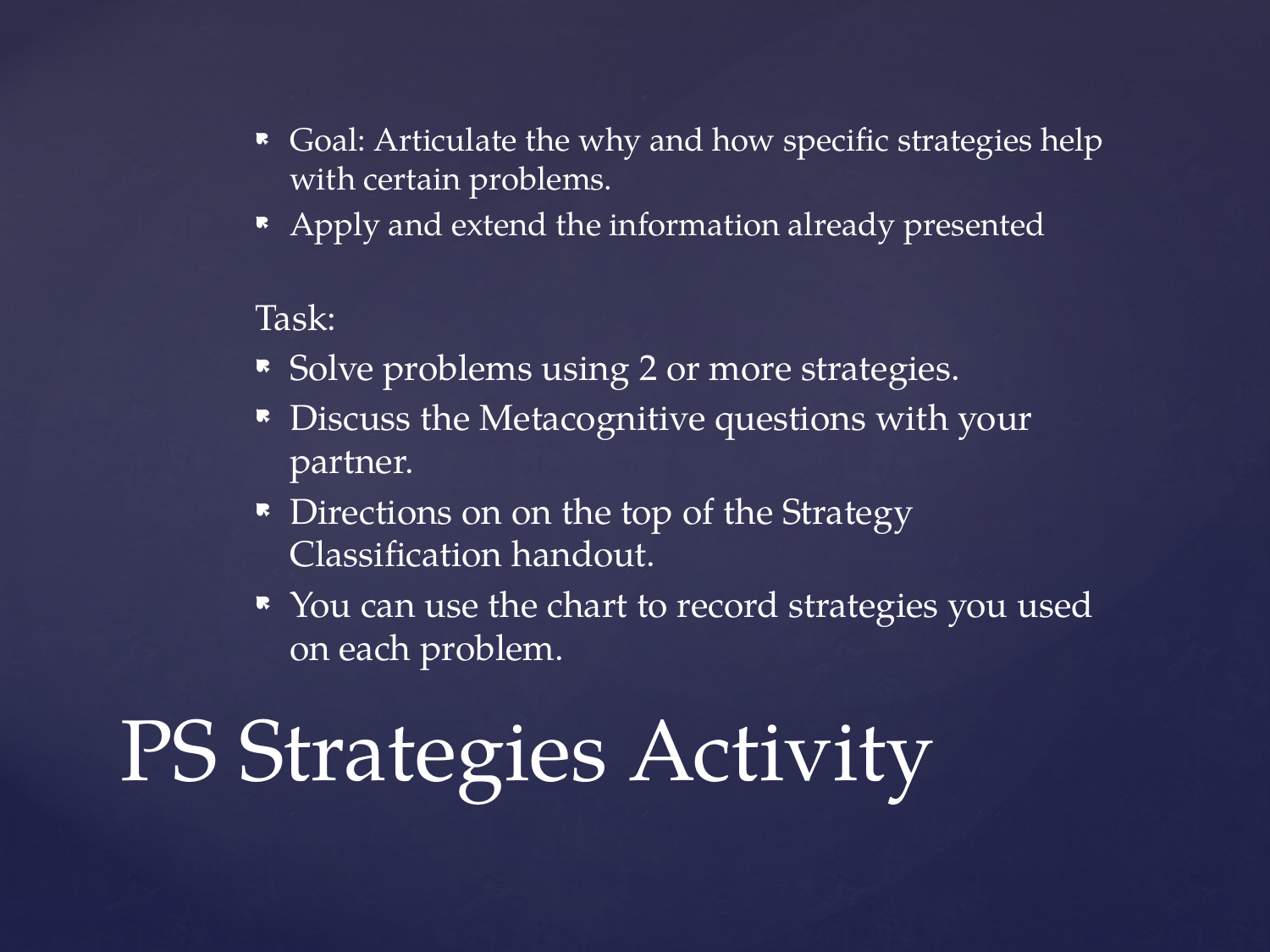

Goal: Articulate the why and how specific strategies help with certain problems.
Apply and extend the information already presented

Task:
Solve problems using 2 or more strategies.
Discuss the Metacognitive questions with your partner.
Directions on on the top of the Strategy Classification handout.
You can use the chart to record strategies you used on each problem.
# PS Strategies Activity